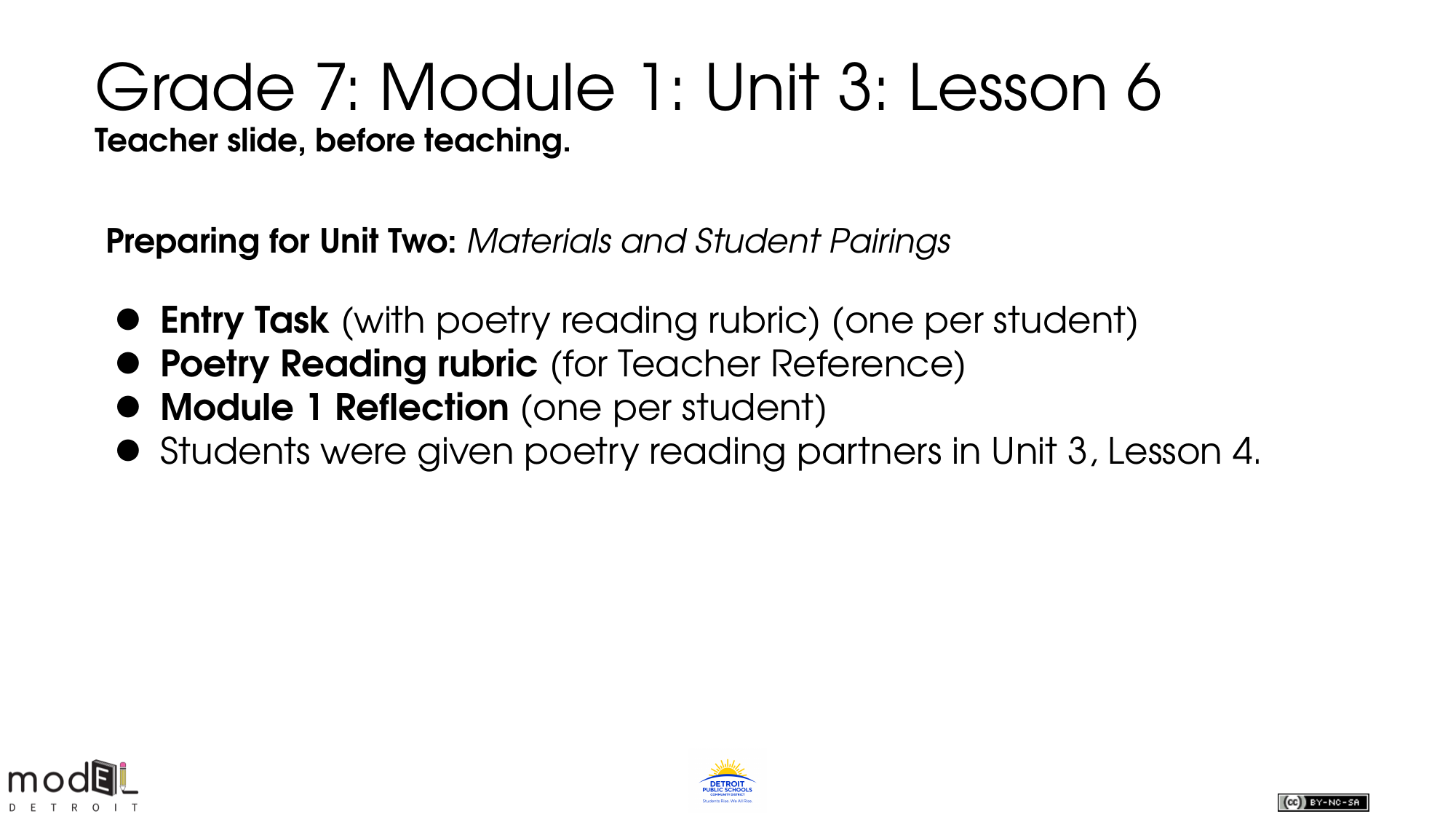

Grade 7: Module 1: Unit 3: Lesson 6
Teacher slide, before teaching.
Preparing for Unit Two: Materials and Student Pairings

Entry Task (with poetry reading rubric) (one per student)
Poetry Reading rubric (for Teacher Reference)
Module 1 Reflection (one per student)
Students were given poetry reading partners in Unit 3, Lesson 4.